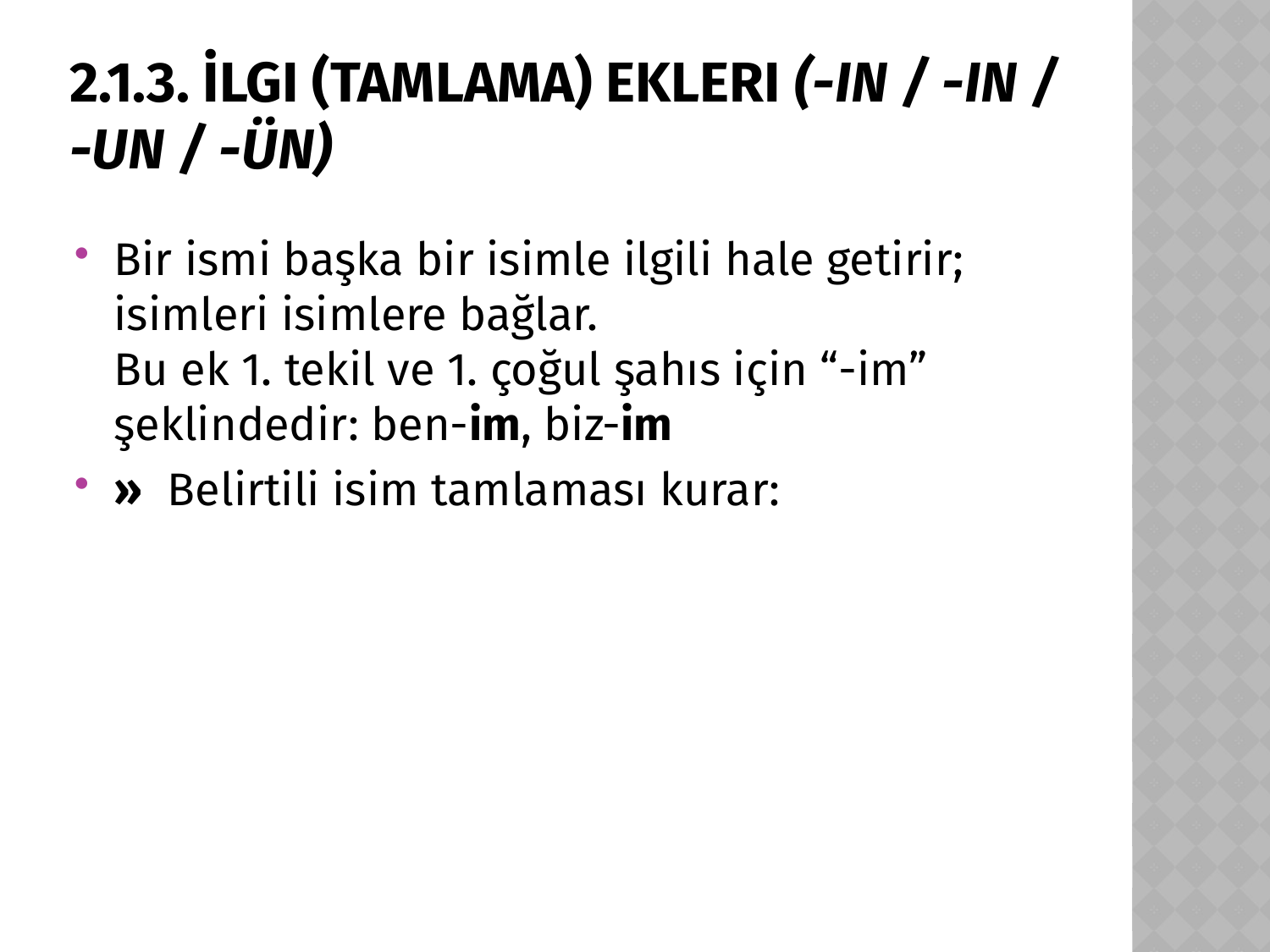

# 2.1.3. İlgi (Tamlama) Ekleri (-ın / -in / -un / -ün)
Bir ismi başka bir isimle ilgili hale getirir; isimleri isimlere bağlar.
Bu ek 1. tekil ve 1. çoğul şahıs için “-im” şeklindedir: ben-im, biz-im
»  Belirtili isim tamlaması kurar: